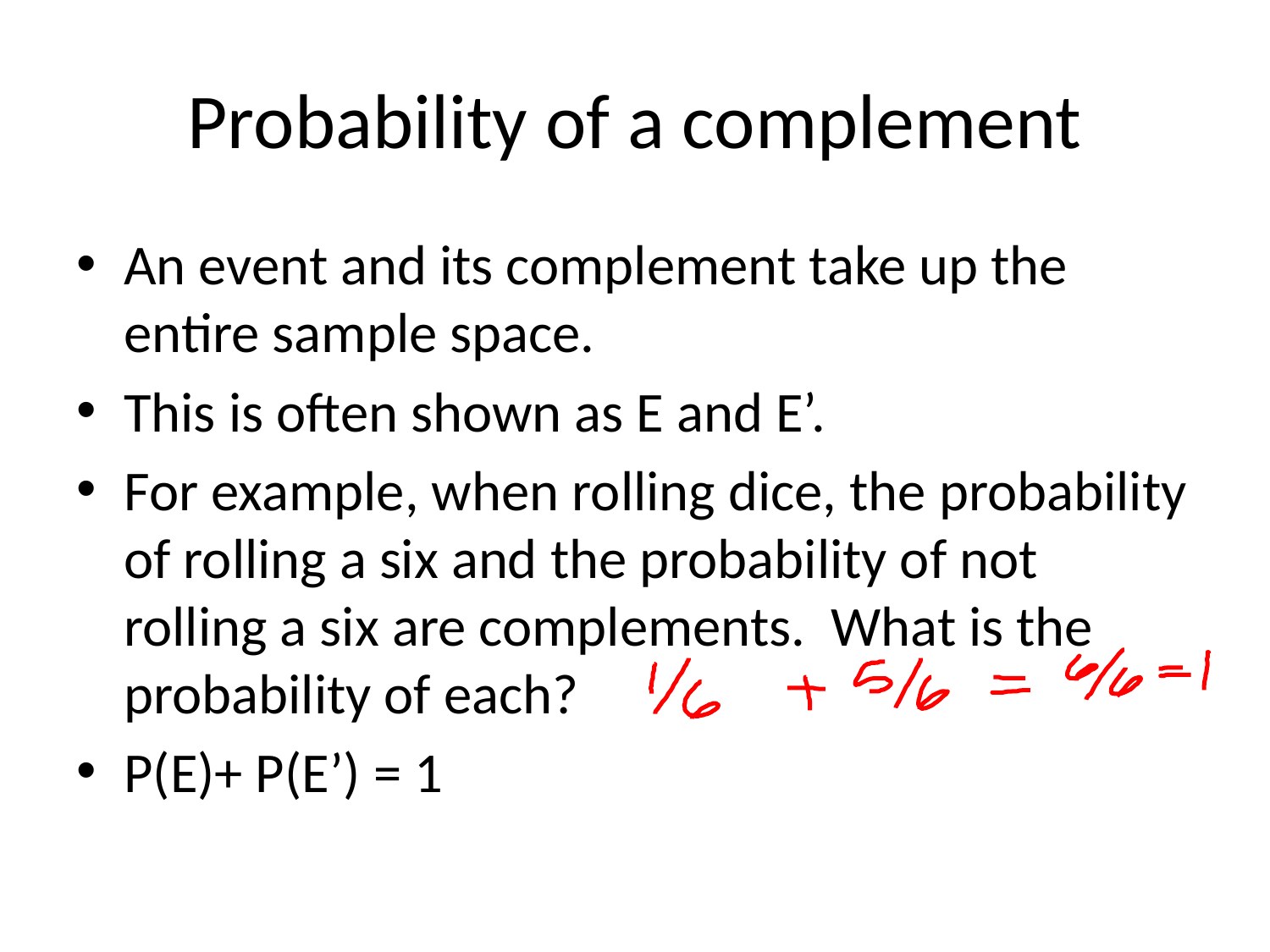

# Probability of a complement
An event and its complement take up the entire sample space.
This is often shown as E and E’.
For example, when rolling dice, the probability of rolling a six and the probability of not rolling a six are complements.  What is the probability of each?
P(E)+ P(E’) = 1